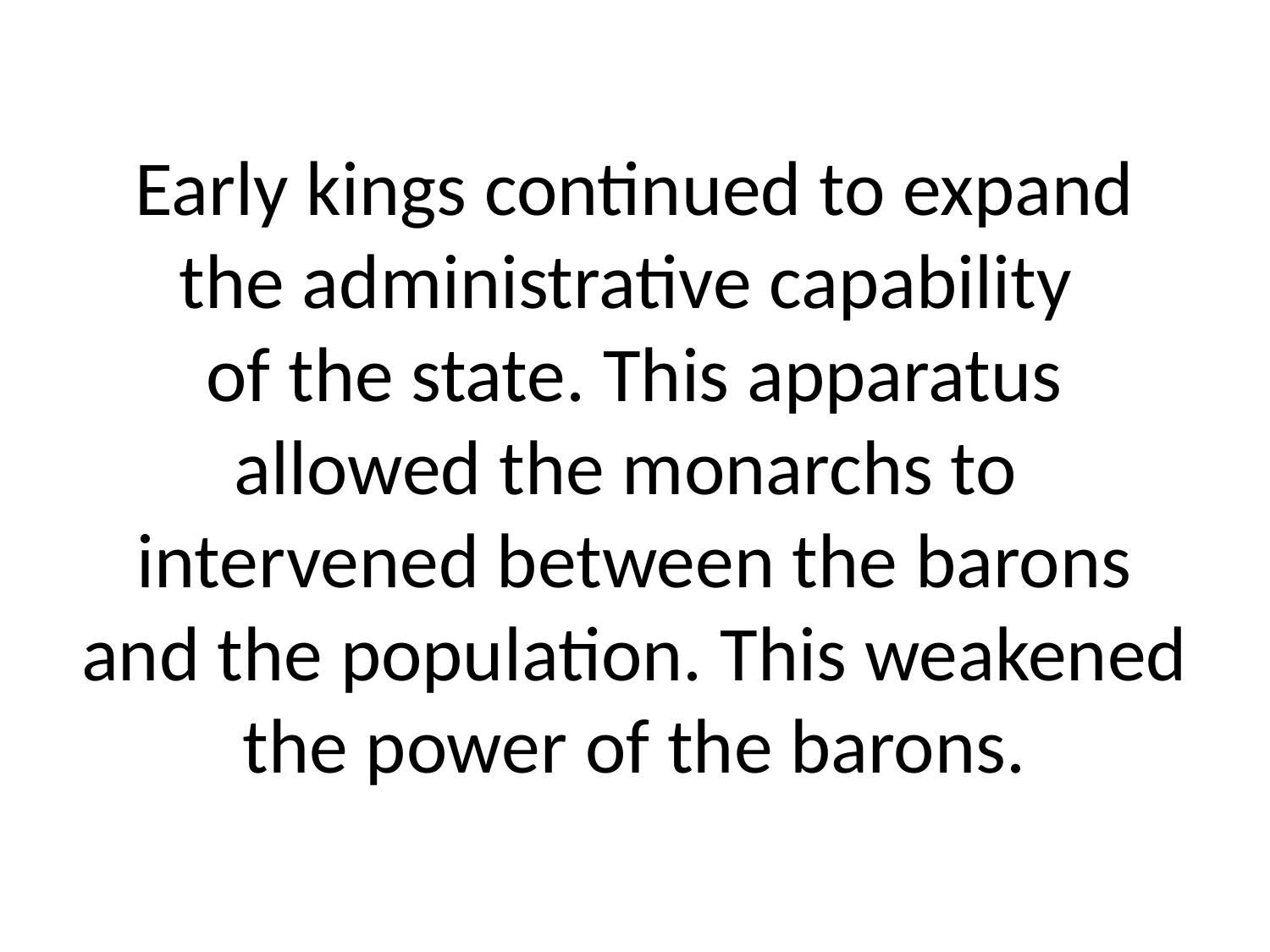

# Early kings continued to expand the administrative capability of the state. This apparatus allowed the monarchs to  intervened between the barons and the population. This weakened the power of the barons.